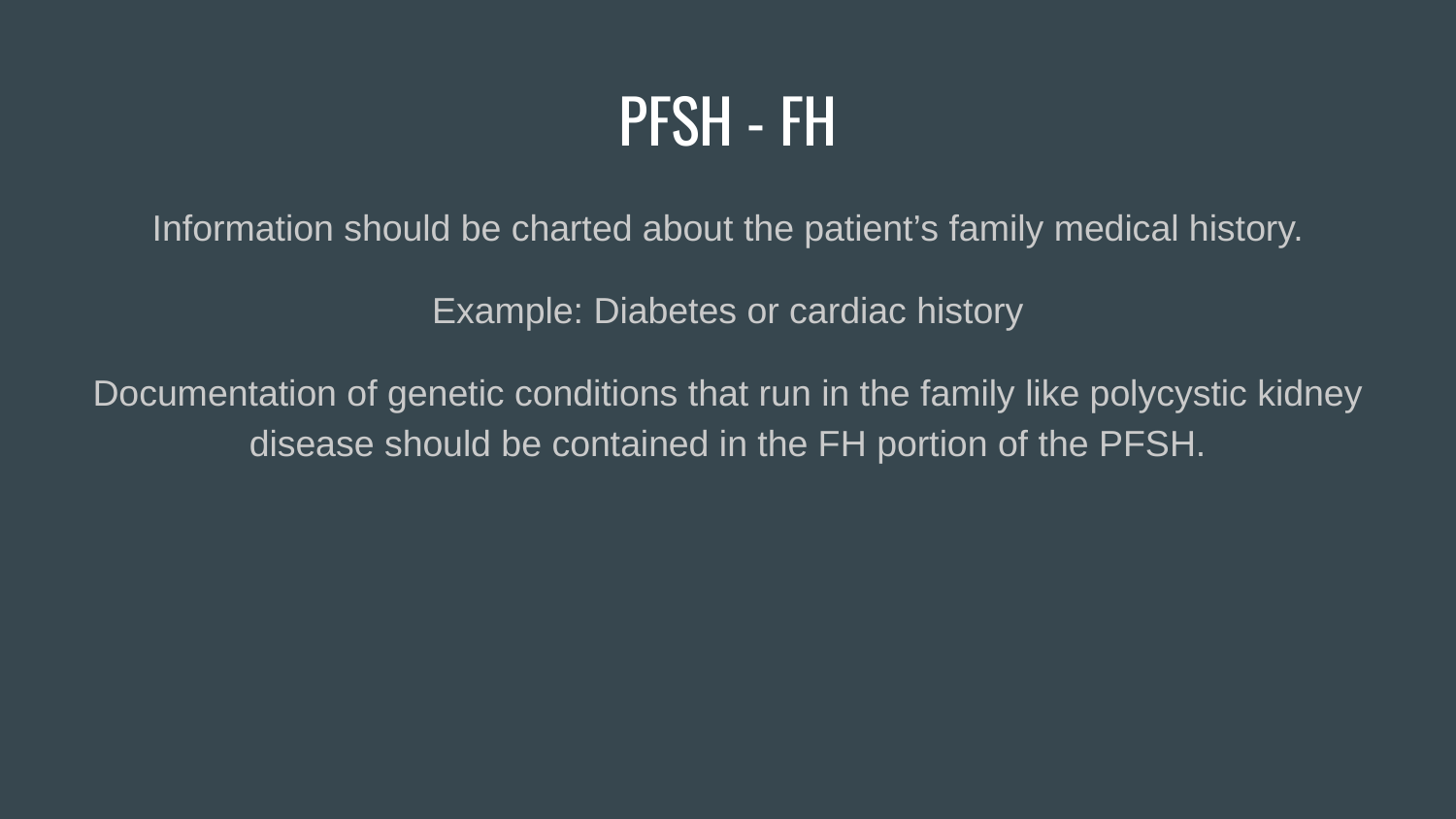

# PFSH - FH
Information should be charted about the patient’s family medical history.
Example: Diabetes or cardiac history
Documentation of genetic conditions that run in the family like polycystic kidney disease should be contained in the FH portion of the PFSH.